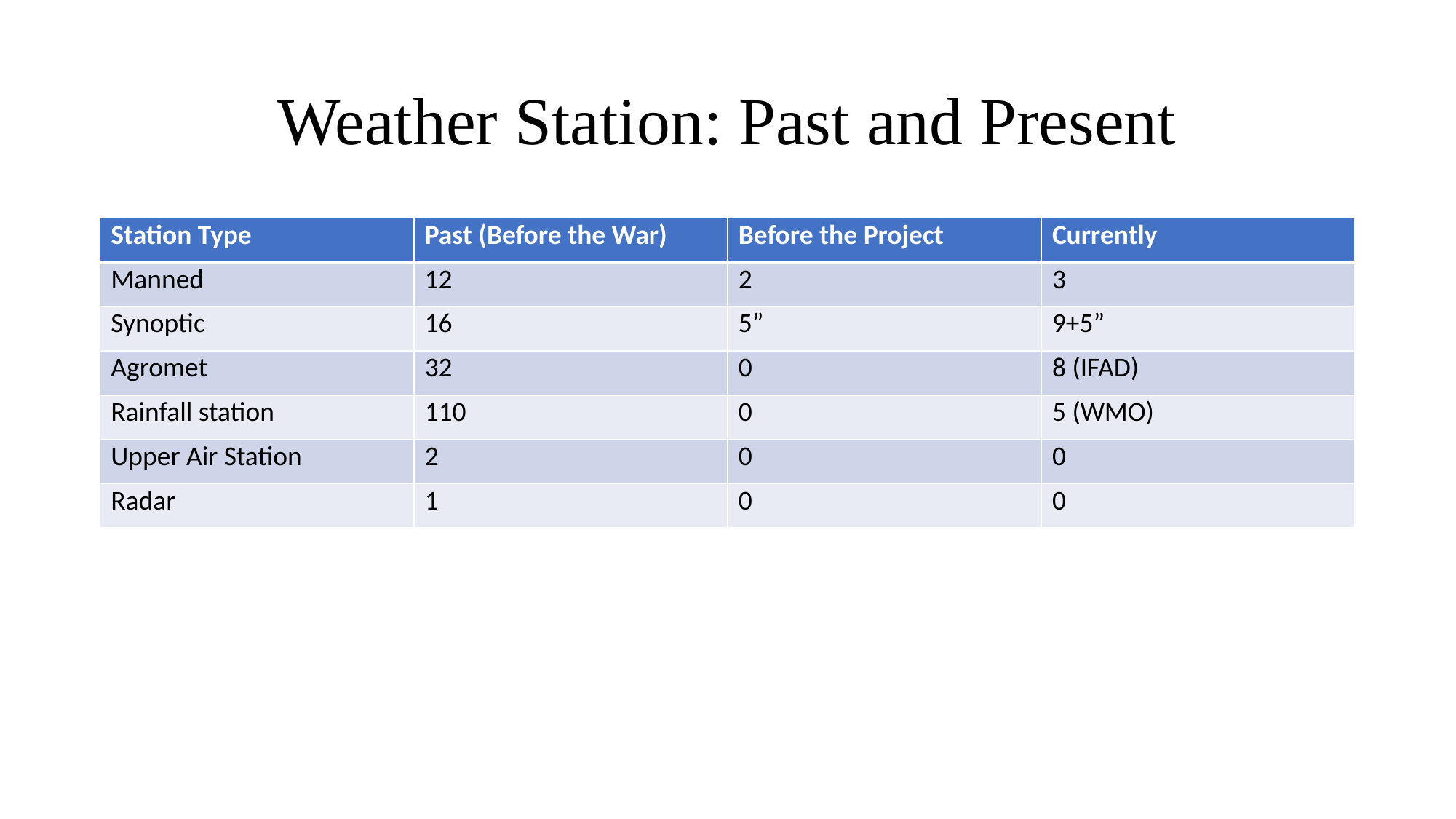

# Weather Station: Past and Present
| Station Type | Past (Before the War) | Before the Project | Currently |
| --- | --- | --- | --- |
| Manned | 12 | 2 | 3 |
| Synoptic | 16 | 5” | 9+5” |
| Agromet | 32 | 0 | 8 (IFAD) |
| Rainfall station | 110 | 0 | 5 (WMO) |
| Upper Air Station | 2 | 0 | 0 |
| Radar | 1 | 0 | 0 |